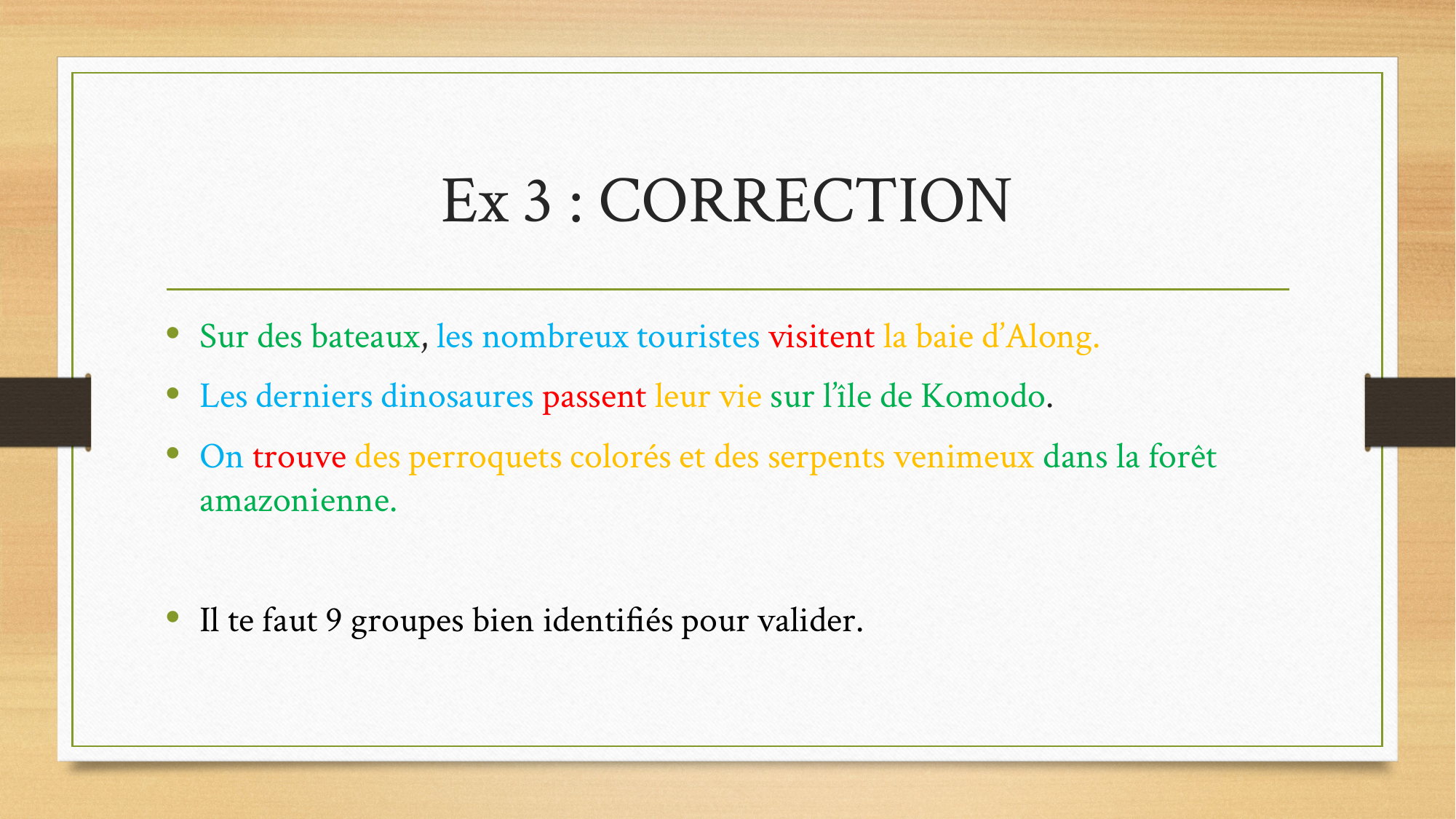

# Ex 3 : CORRECTION
Sur des bateaux, les nombreux touristes visitent la baie d’Along.
Les derniers dinosaures passent leur vie sur l’île de Komodo.
On trouve des perroquets colorés et des serpents venimeux dans la forêt amazonienne.

Il te faut 9 groupes bien identifiés pour valider.